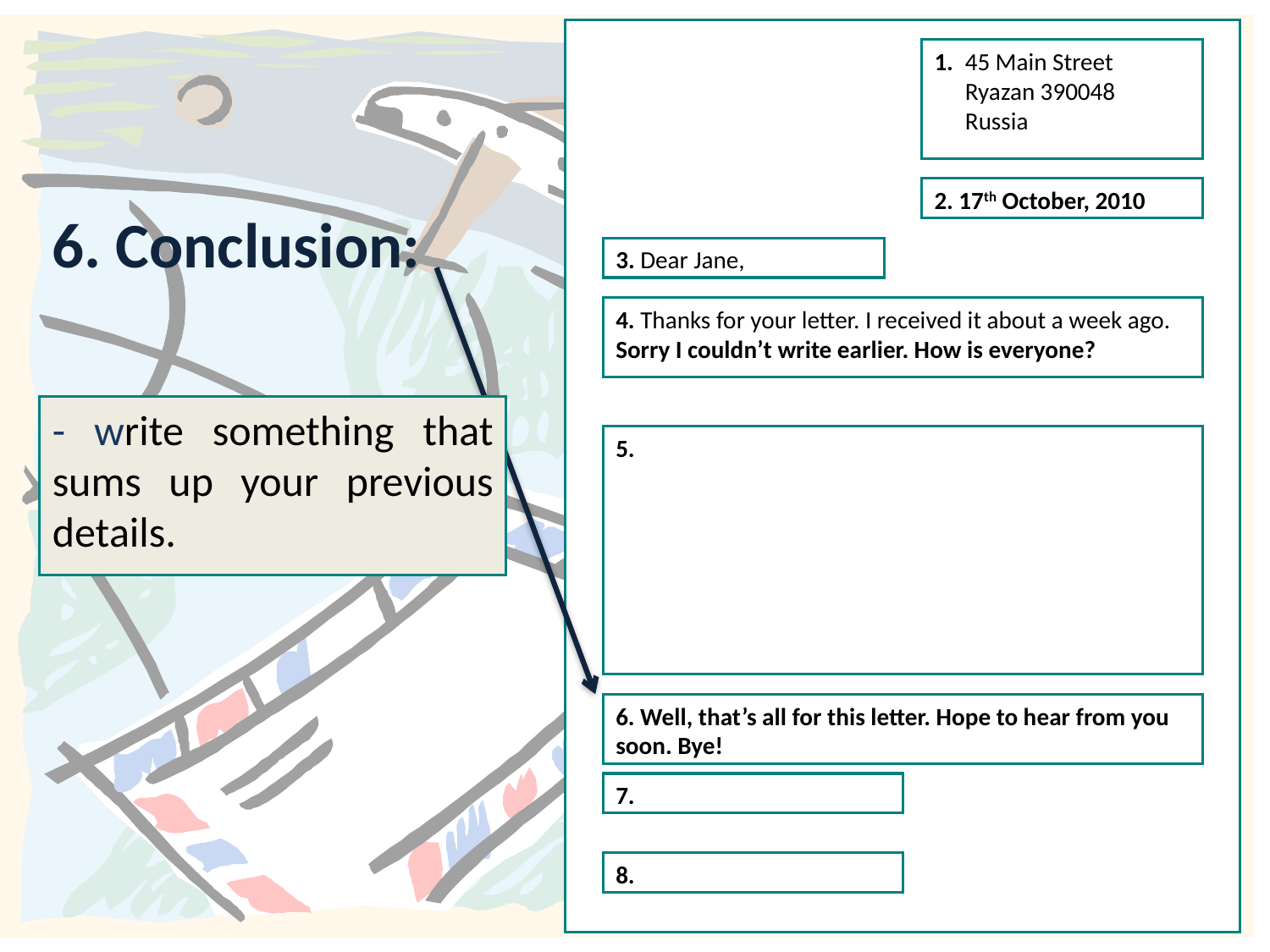

1.
2. 17th October, 2010
3. Dear Jane,

4. Thanks for your letter. I received it about a week ago. Sorry I couldn’t write earlier. How is everyone?

5.
6. Well, that’s all for this letter. Hope to hear from you soon. Bye!
7.
8.
45 Main Street
Ryazan 390048
Russia
6. Conclusion:
- write something that sums up your previous details.